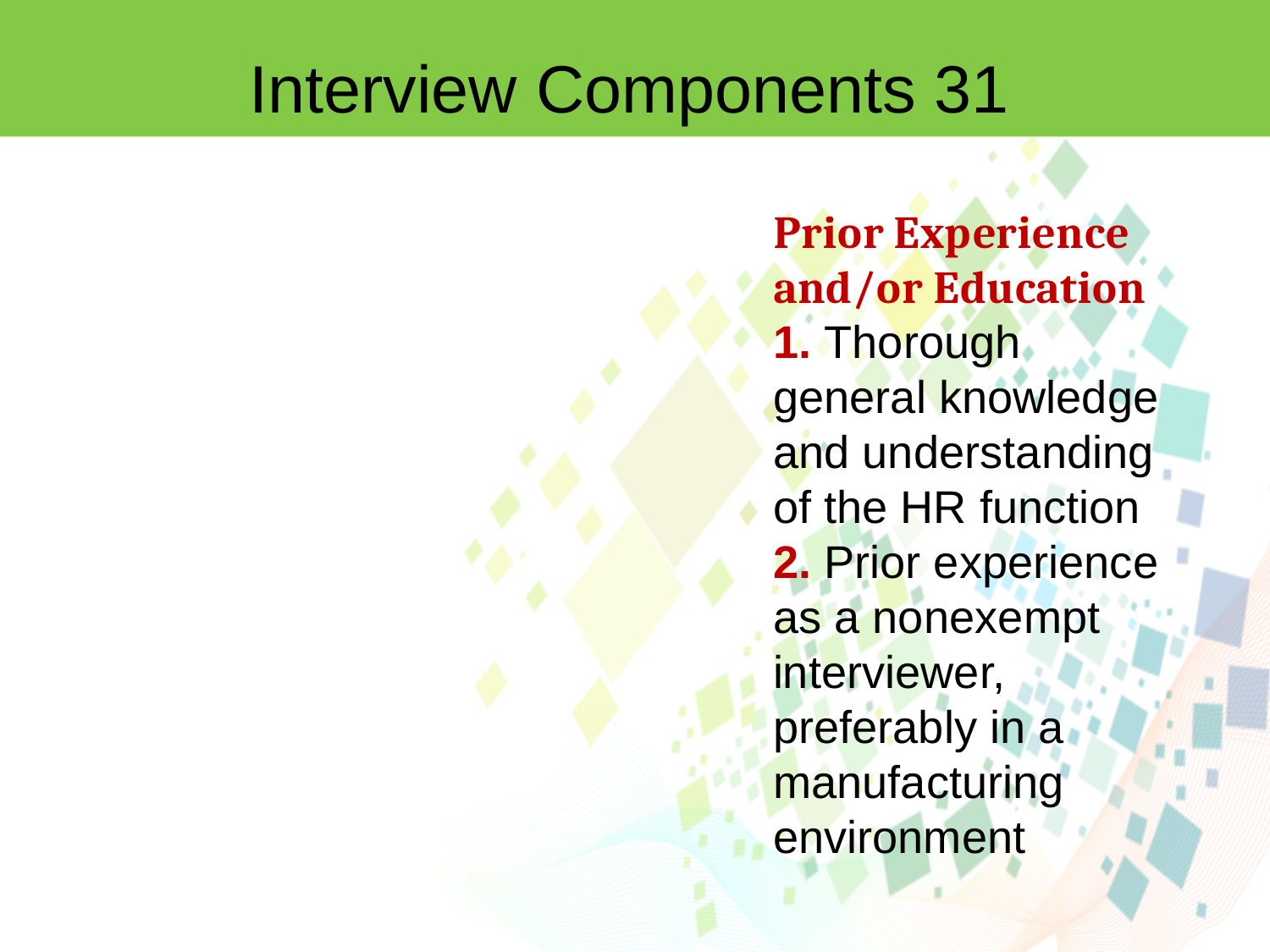

Interview Components 31
Prior Experience and/or Education
1. Thorough general knowledge and understanding of the HR function
2. Prior experience as a nonexempt interviewer, preferably in a manufacturing environment